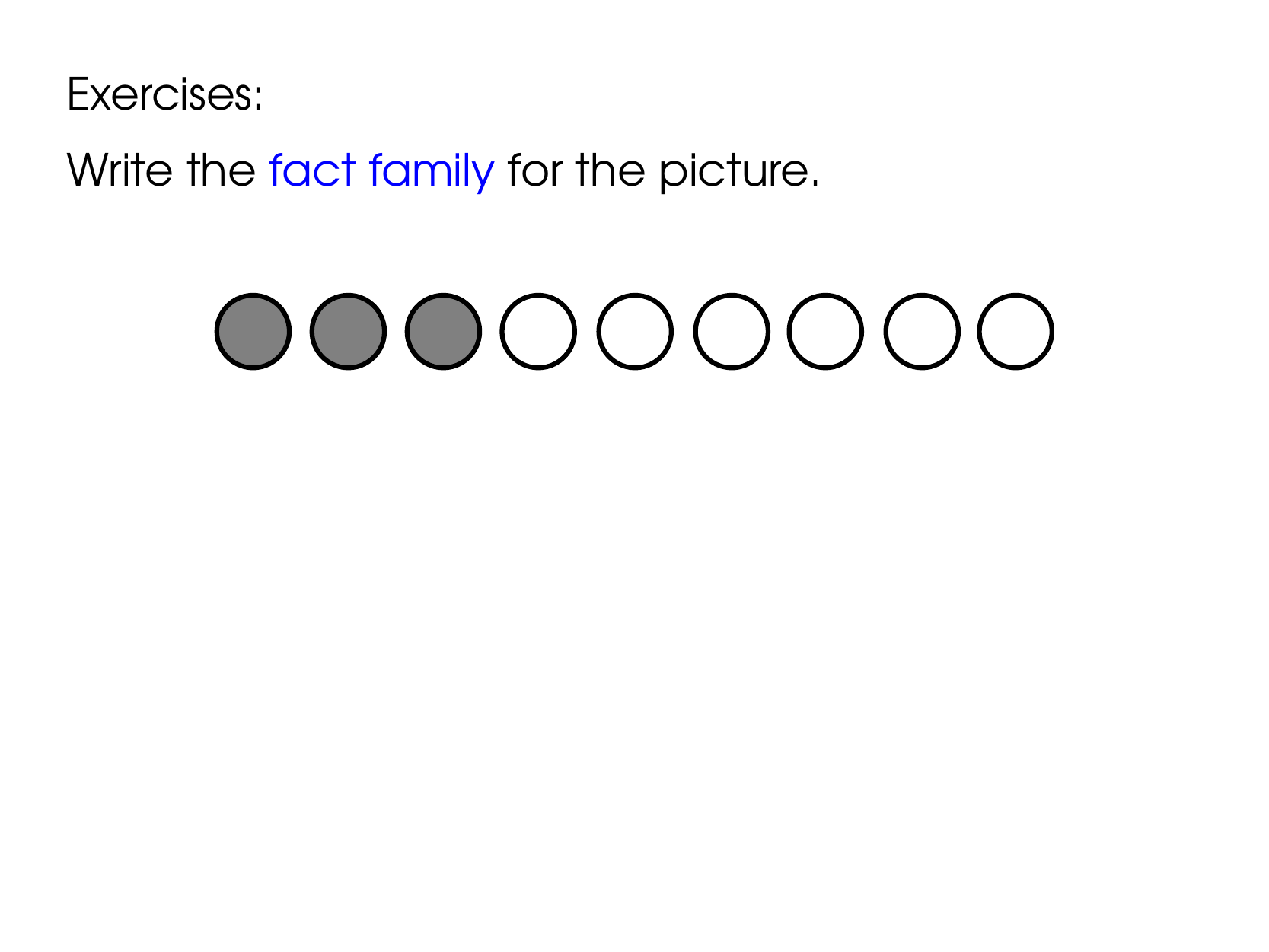

Exercises:
Write the fact family for the picture.